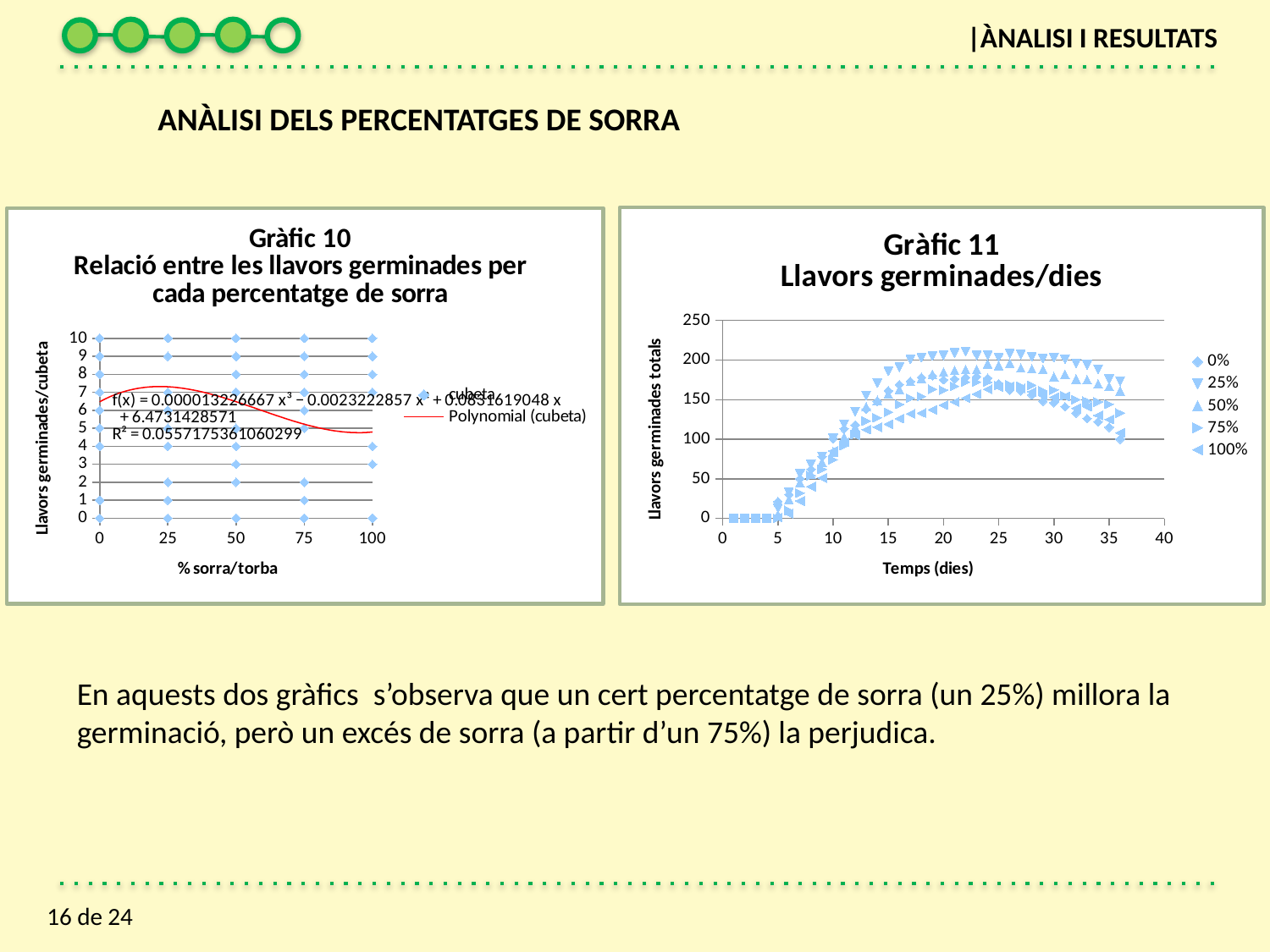

|ÀNALISI I RESULTATS

ANÀLISI DELS PERCENTATGES DE SORRA

### Chart: Gràfic 11
Llavors germinades/dies

| Category |  |  |  |  |  |
|---|---|---|---|---|---|

### Chart: Gràfic 10
Relació entre les llavors germinades per cada percentatge de sorra

| Category |  |
|---|---|
En aquests dos gràfics  s’observa que un cert percentatge de sorra (un 25%) millora la germinació, però un excés de sorra (a partir d’un 75%) la perjudica.
16 de 24